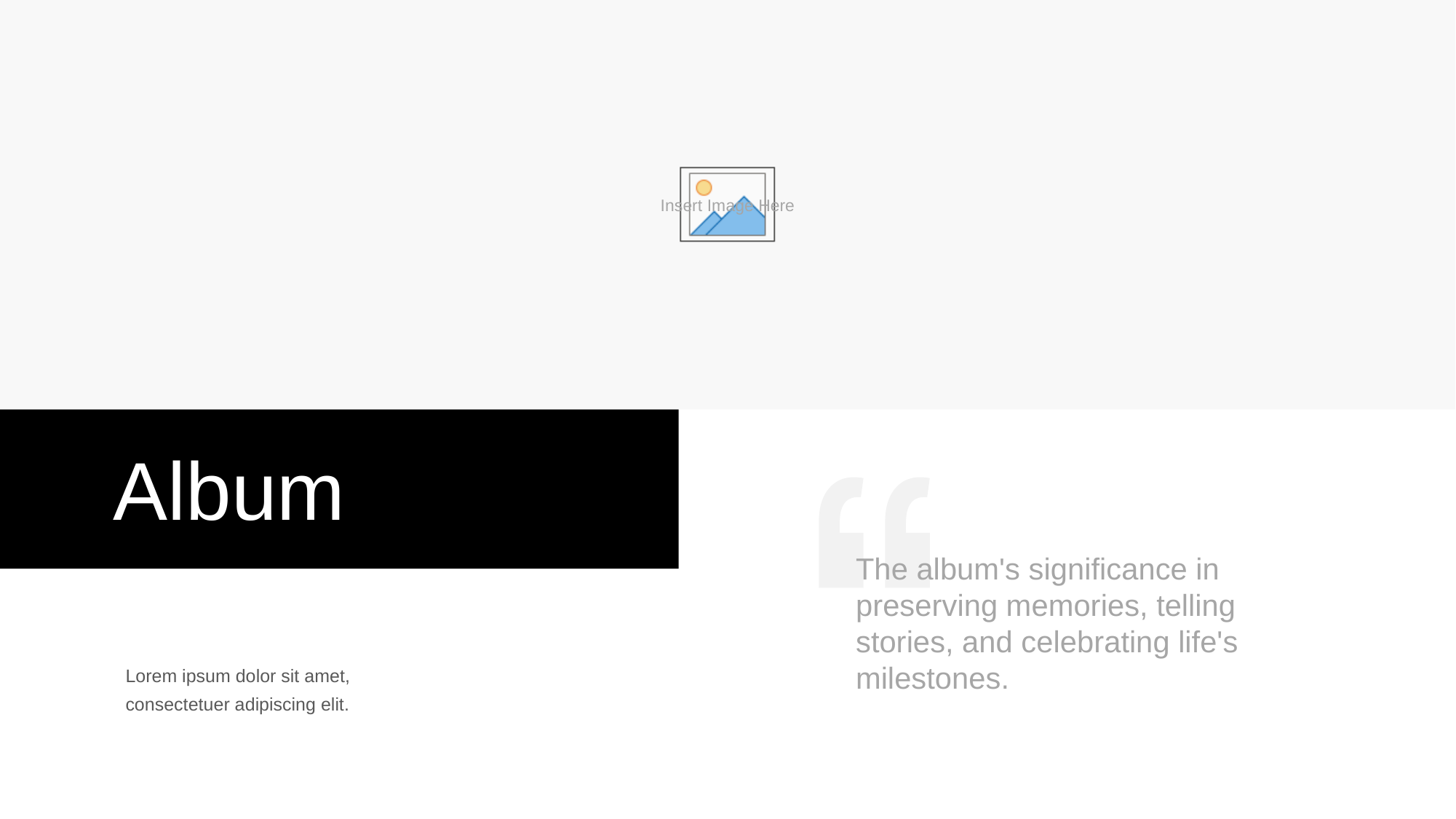

Album

The album's significance in preserving memories, telling stories, and celebrating life's milestones.
Lorem ipsum dolor sit amet, consectetuer adipiscing elit.